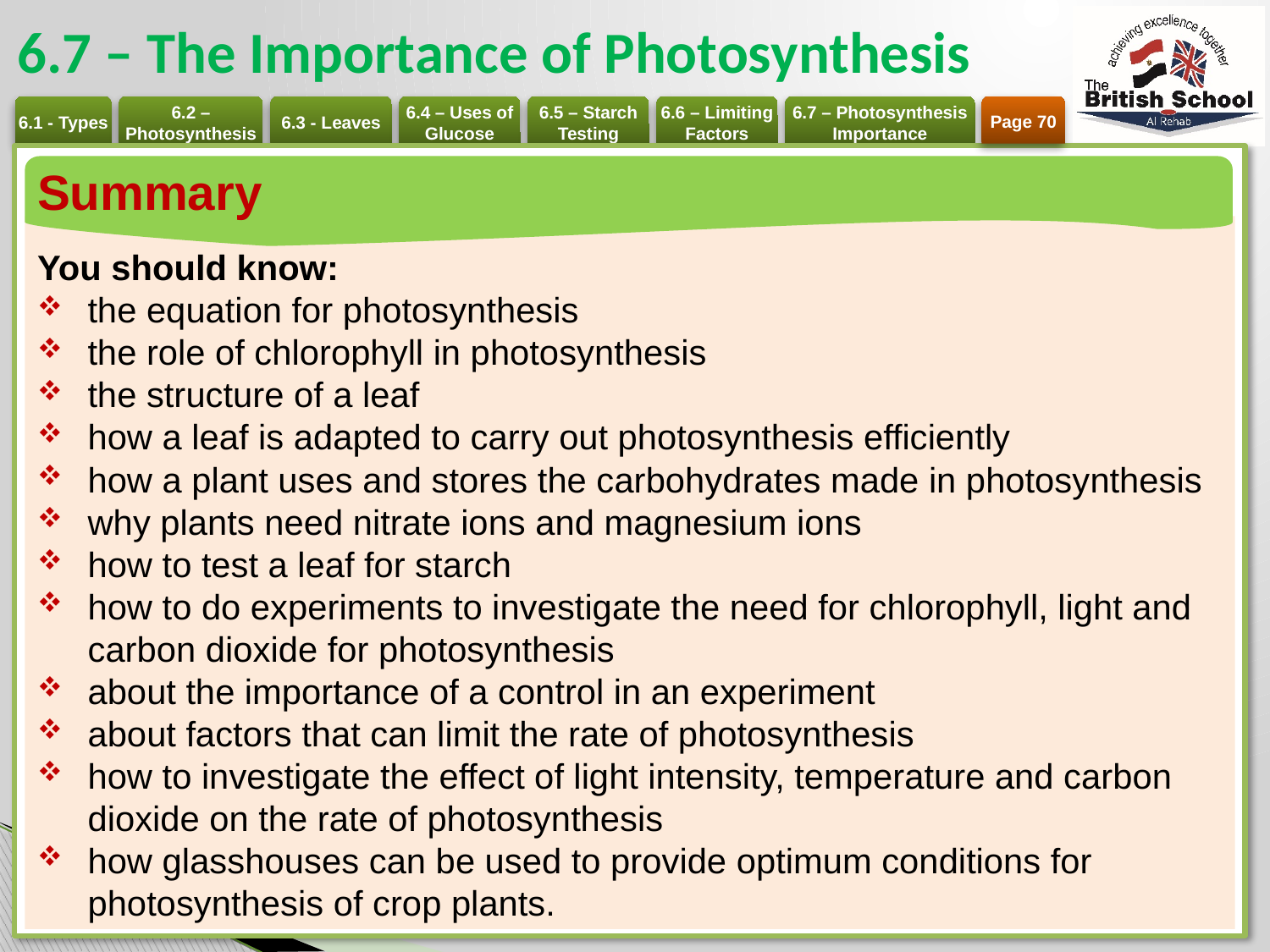

# 6.7 – The Importance of Photosynthesis
Page 70
Summary
You should know:
the equation for photosynthesis
the role of chlorophyll in photosynthesis
the structure of a leaf
how a leaf is adapted to carry out photosynthesis efficiently
how a plant uses and stores the carbohydrates made in photosynthesis
why plants need nitrate ions and magnesium ions
how to test a leaf for starch
how to do experiments to investigate the need for chlorophyll, light and carbon dioxide for photosynthesis
about the importance of a control in an experiment
about factors that can limit the rate of photosynthesis
how to investigate the effect of light intensity, temperature and carbon dioxide on the rate of photosynthesis
how glasshouses can be used to provide optimum conditions for photosynthesis of crop plants.